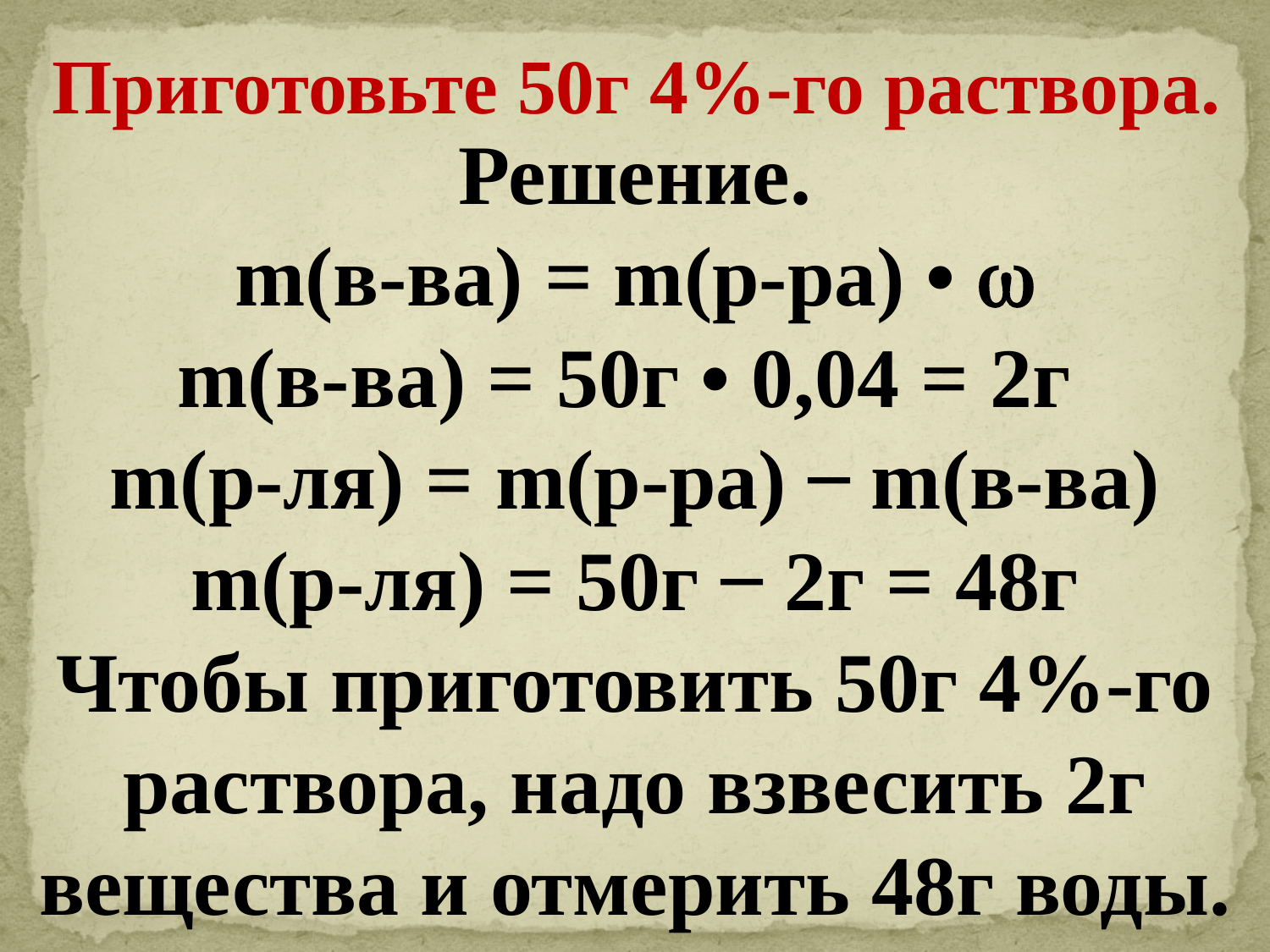

Приготовьте 50г 4%-го раствора.
Решение.
m(в-ва) = m(р-ра) • ω
m(в-ва) = 50г • 0,04 = 2г
m(р-ля) = m(р-ра)  ̶  m(в-ва)
m(р-ля) = 50г  ̶  2г = 48г
Чтобы приготовить 50г 4%-го раствора, надо взвесить 2г вещества и отмерить 48г воды.